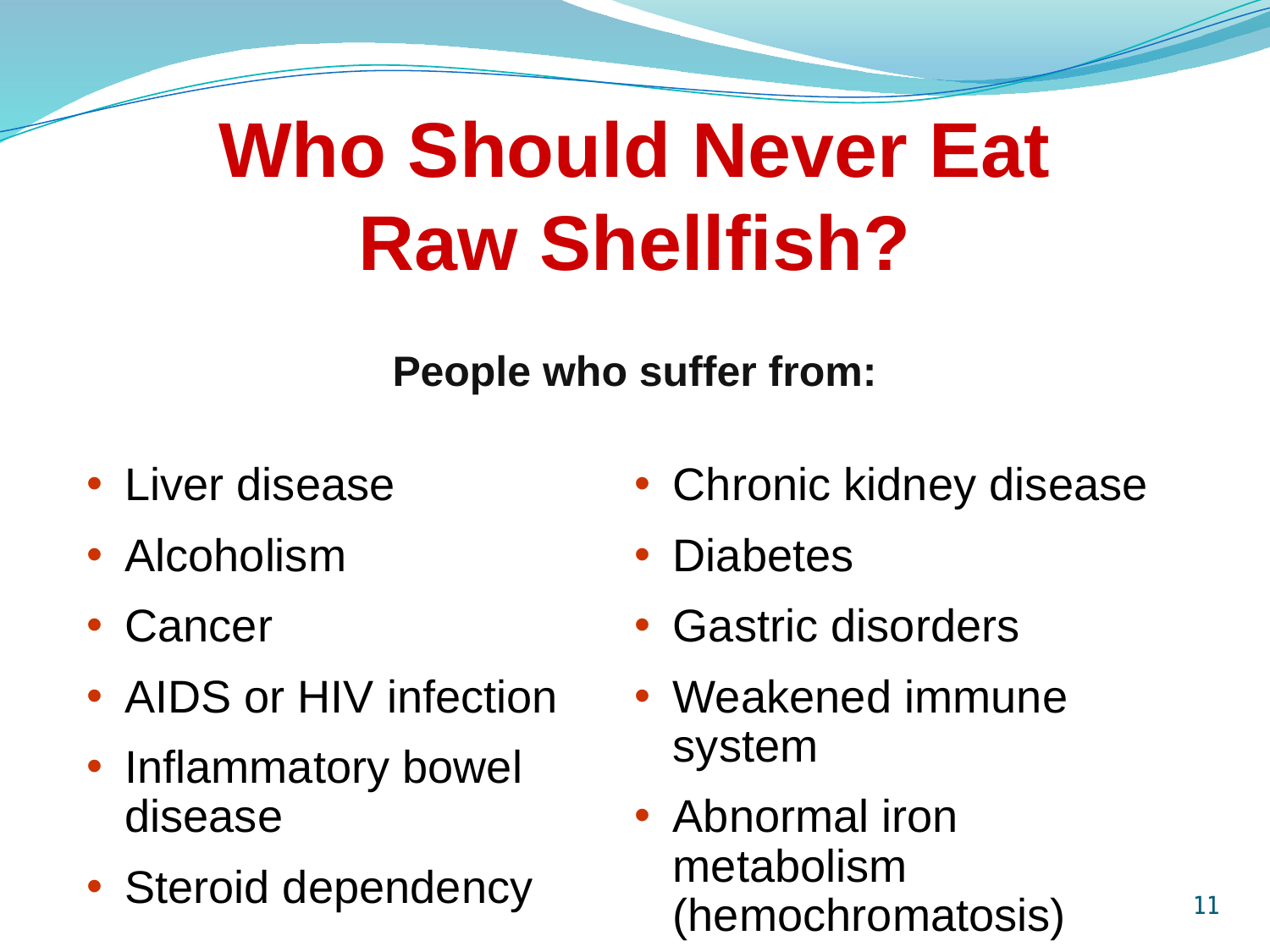

# Who Should Never Eat Raw Shellfish?
People who suffer from:
Liver disease
Alcoholism
Cancer
AIDS or HIV infection
Inflammatory bowel disease
Steroid dependency
Chronic kidney disease
Diabetes
Gastric disorders
Weakened immune system
Abnormal iron metabolism (hemochromatosis)
11